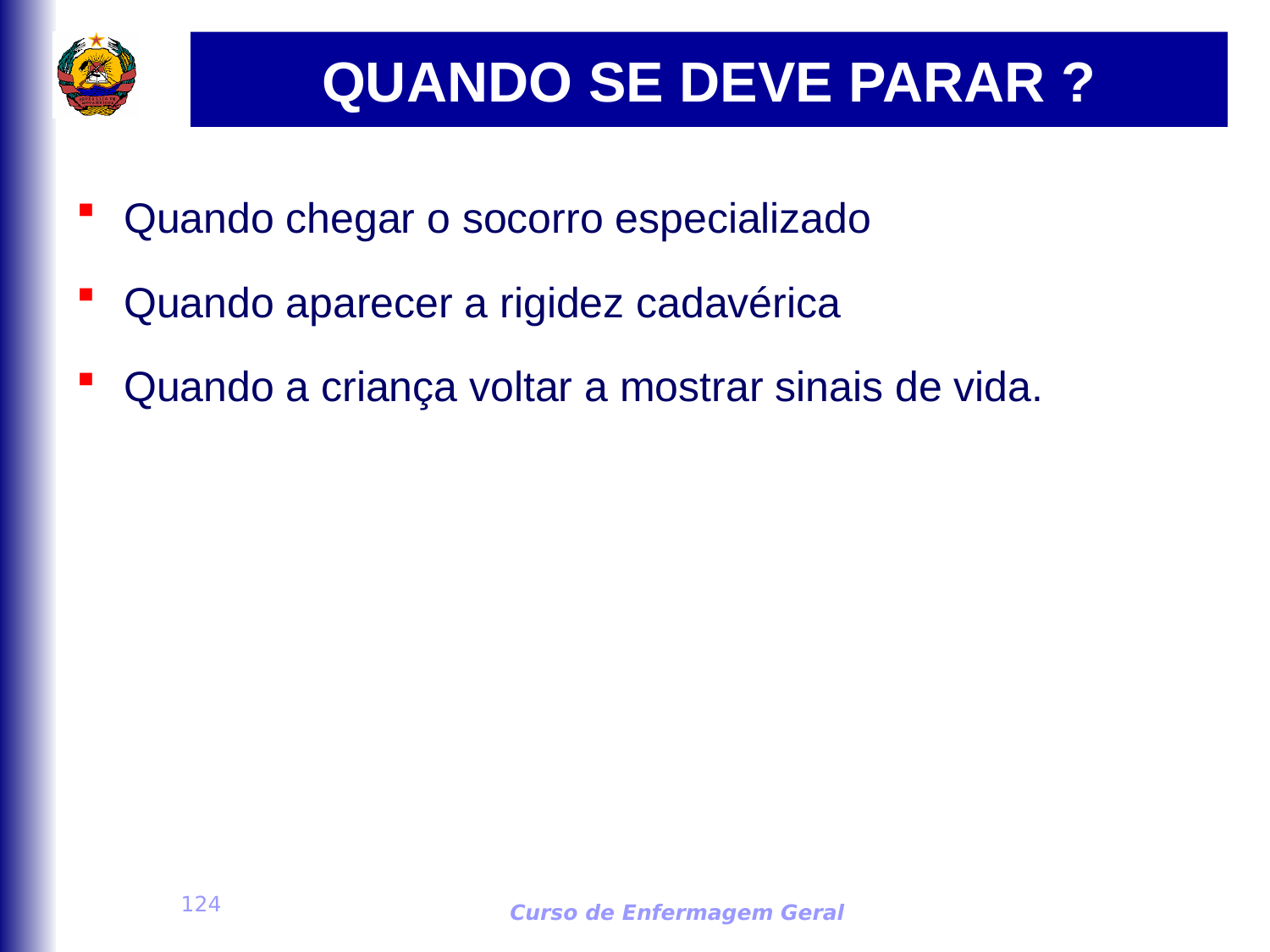

# QUANDO SE DEVE PARAR ?
Quando chegar o socorro especializado
Quando aparecer a rigidez cadavérica
Quando a criança voltar a mostrar sinais de vida.
124
Curso de Enfermagem Geral